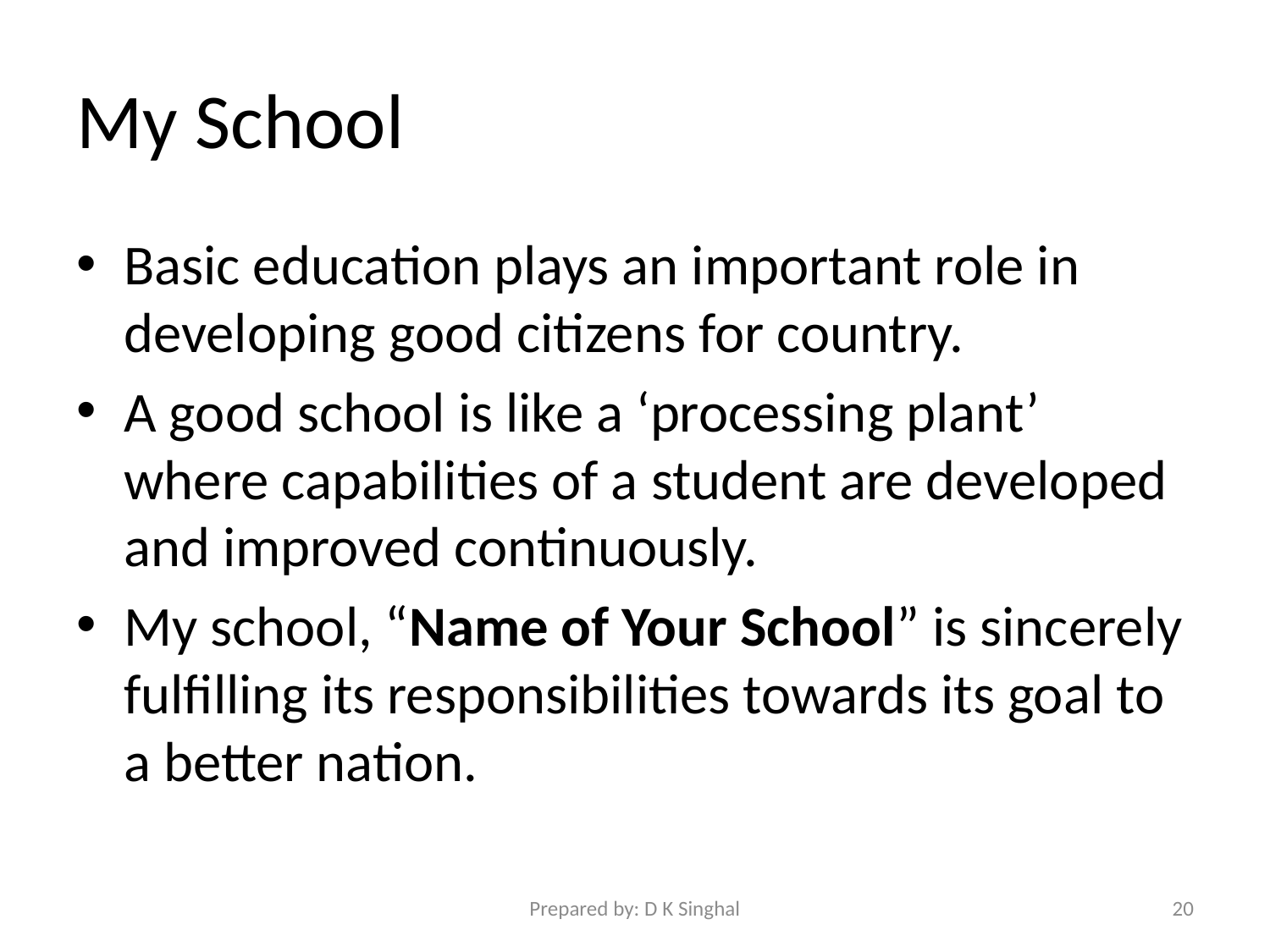

# My School
Basic education plays an important role in developing good citizens for country.
A good school is like a ‘processing plant’ where capabilities of a student are developed and improved continuously.
My school, “Name of Your School” is sincerely fulfilling its responsibilities towards its goal to a better nation.
Prepared by: D K Singhal
20